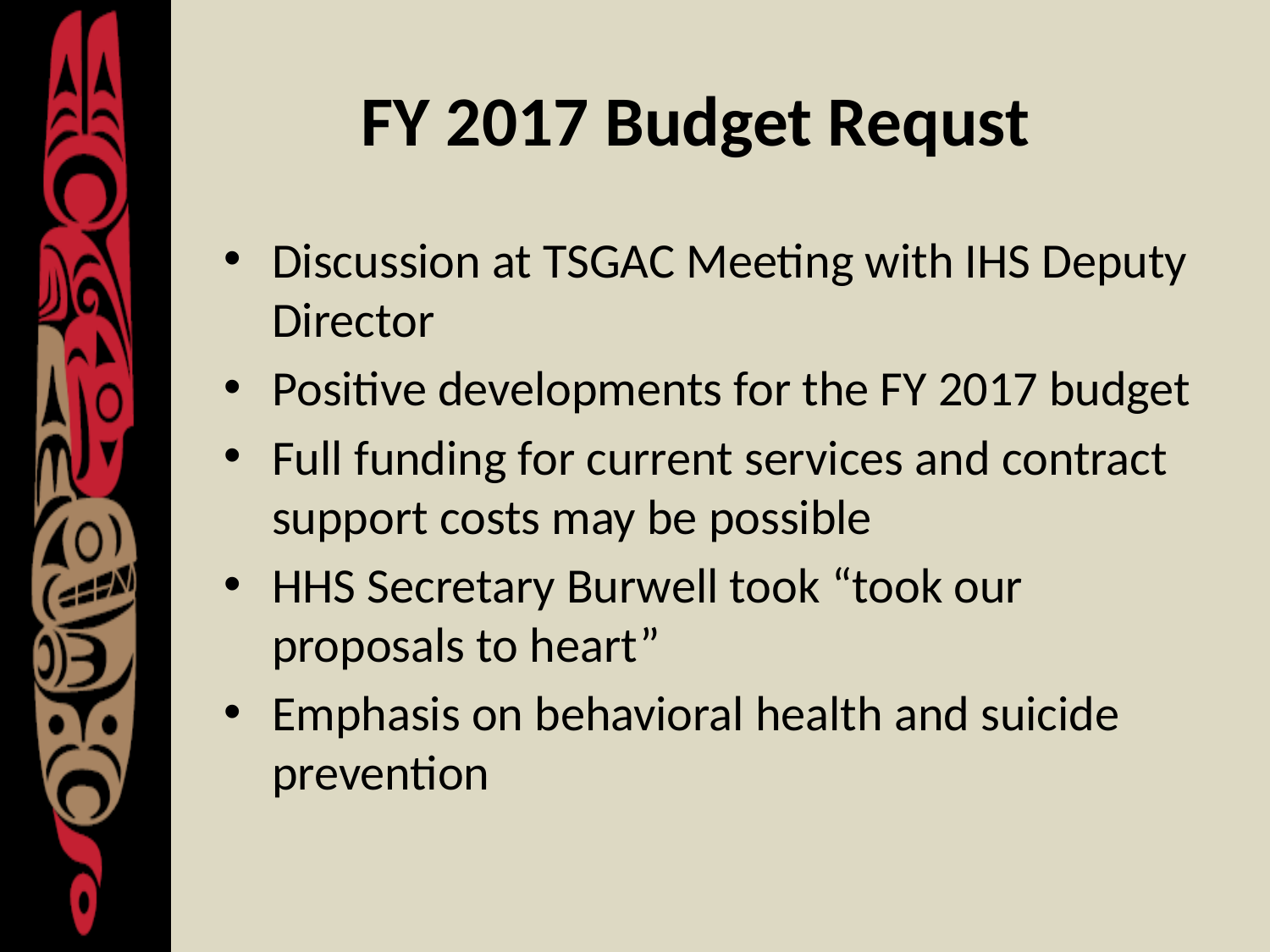

# FY 2017 Budget Requst
Discussion at TSGAC Meeting with IHS Deputy Director
Positive developments for the FY 2017 budget
Full funding for current services and contract support costs may be possible
HHS Secretary Burwell took “took our proposals to heart”
Emphasis on behavioral health and suicide prevention